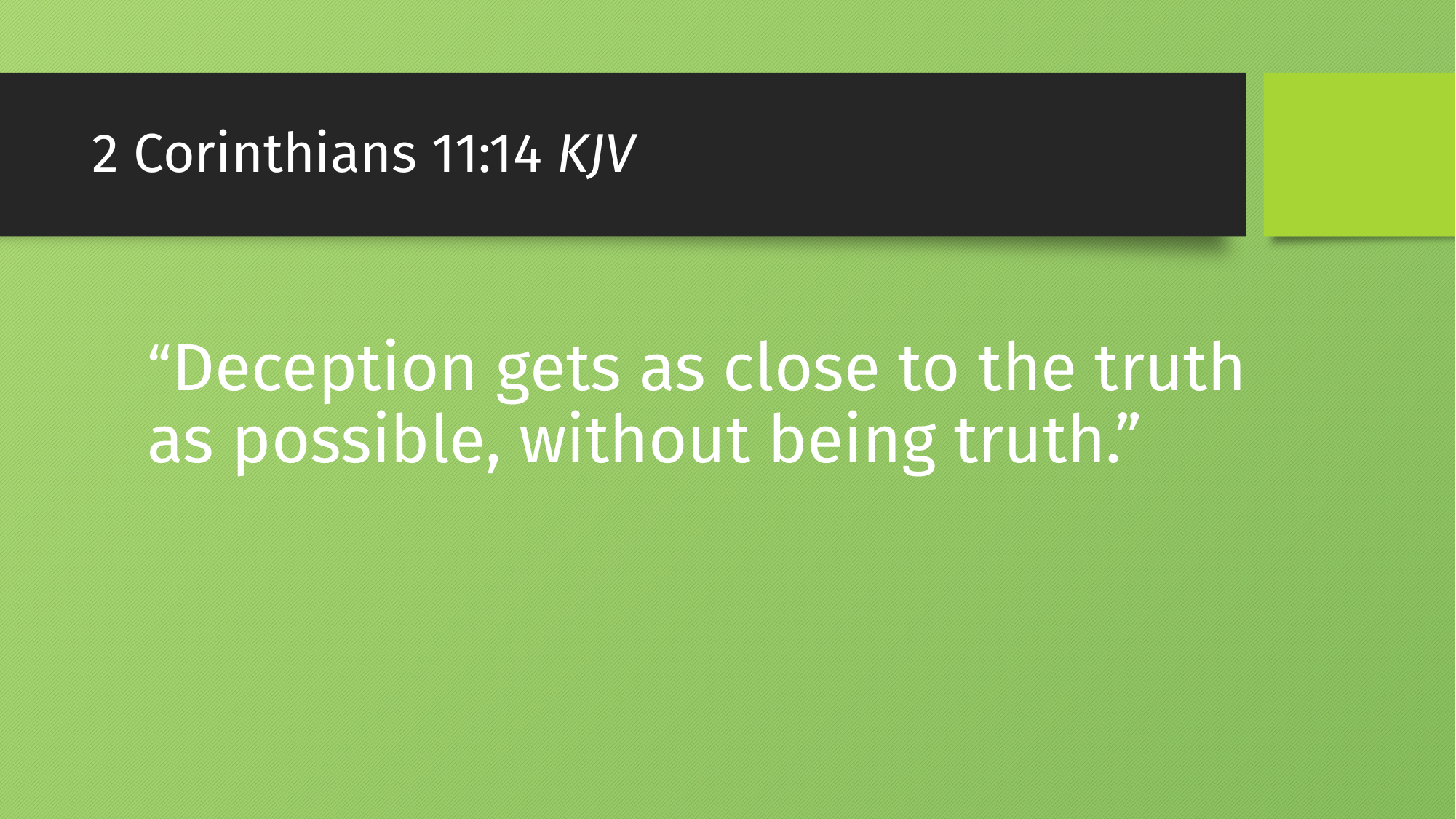

# 2 Corinthians 11:14 KJV
“Deception gets as close to the truth as possible, without being truth.”